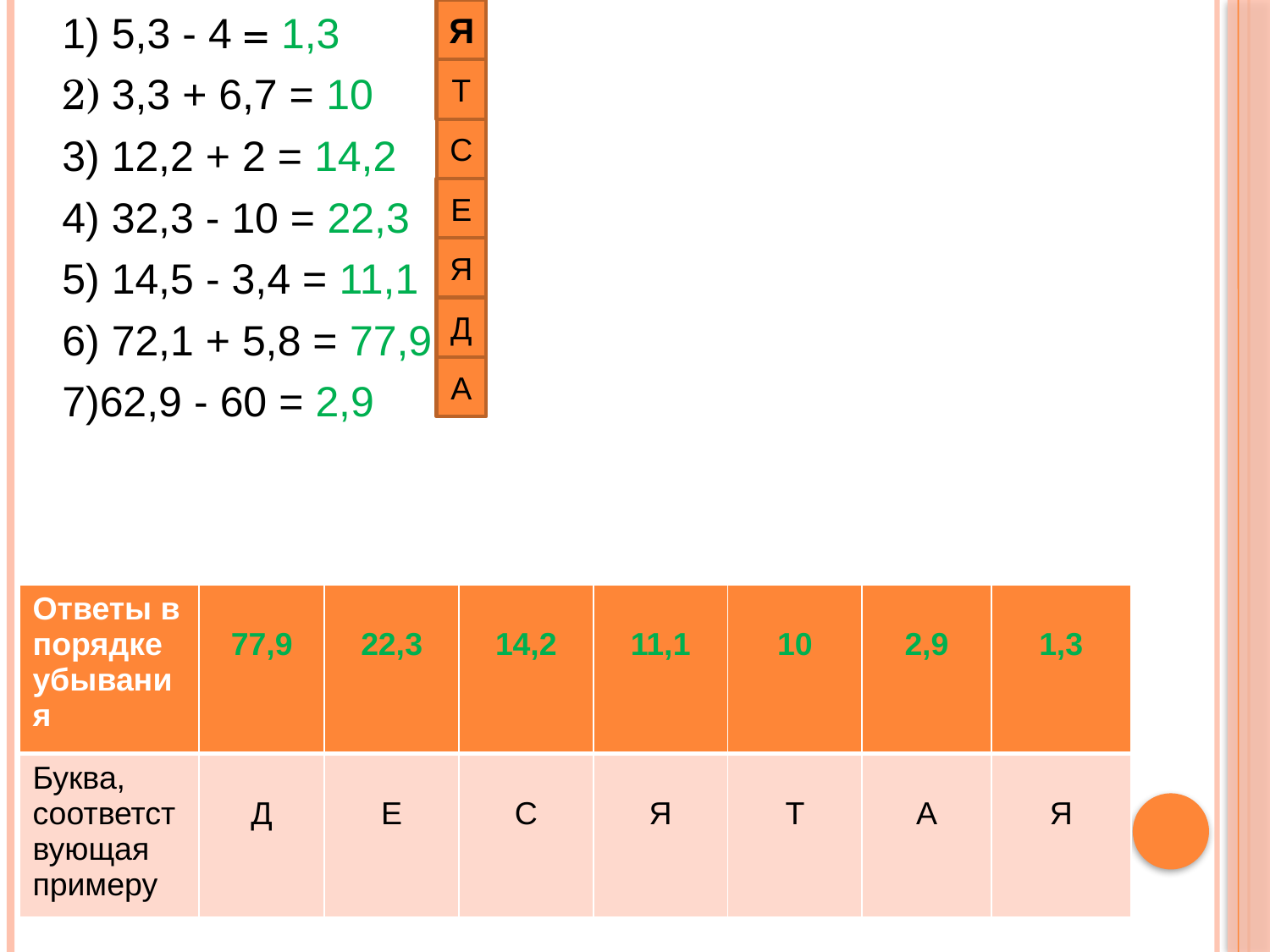

1) 5,3 - 4 = 1,3
2) 3,3 + 6,7 = 10
3) 12,2 + 2 = 14,2
4) 32,3 - 10 = 22,3
5) 14,5 - 3,4 = 11,1
6) 72,1 + 5,8 = 77,9
7)62,9 - 60 = 2,9

Я
Т
С
Е
Я
Д
А
| Ответы в порядке убывания | 77,9 | 22,3 | 14,2 | 11,1 | 10 | 2,9 | 1,3 |
| --- | --- | --- | --- | --- | --- | --- | --- |
| Буква, соответствующая примеру | Д | Е | С | Я | Т | А | Я |